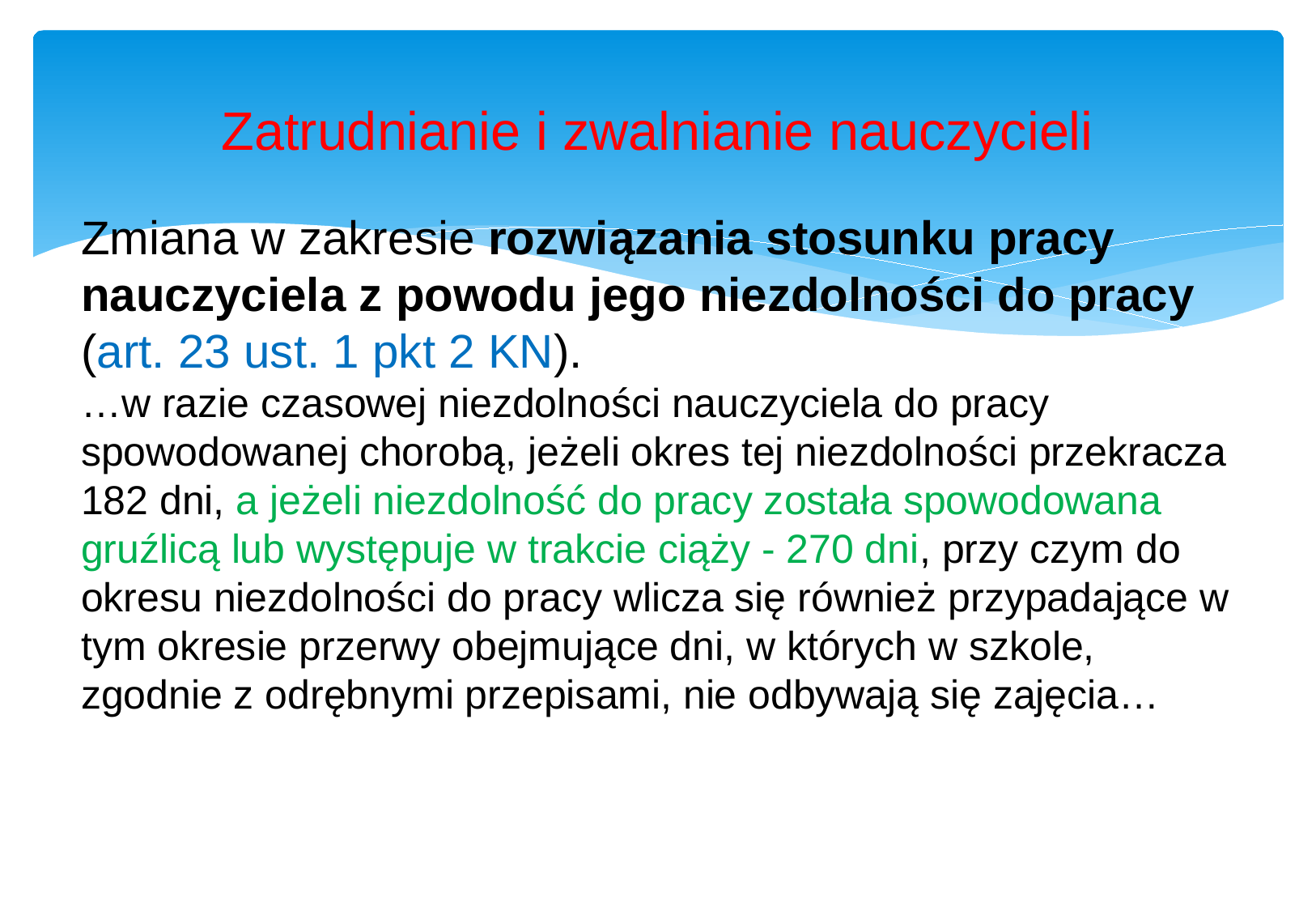

# Zatrudnianie i zwalnianie nauczycieli

Zmiana w zakresie rozwiązania stosunku pracy nauczyciela z powodu jego niezdolności do pracy (art. 23 ust. 1 pkt 2 KN).
…w razie czasowej niezdolności nauczyciela do pracy spowodowanej chorobą, jeżeli okres tej niezdolności przekracza 182 dni, a jeżeli niezdolność do pracy została spowodowana gruźlicą lub występuje w trakcie ciąży - 270 dni, przy czym do okresu niezdolności do pracy wlicza się również przypadające w tym okresie przerwy obejmujące dni, w których w szkole, zgodnie z odrębnymi przepisami, nie odbywają się zajęcia…